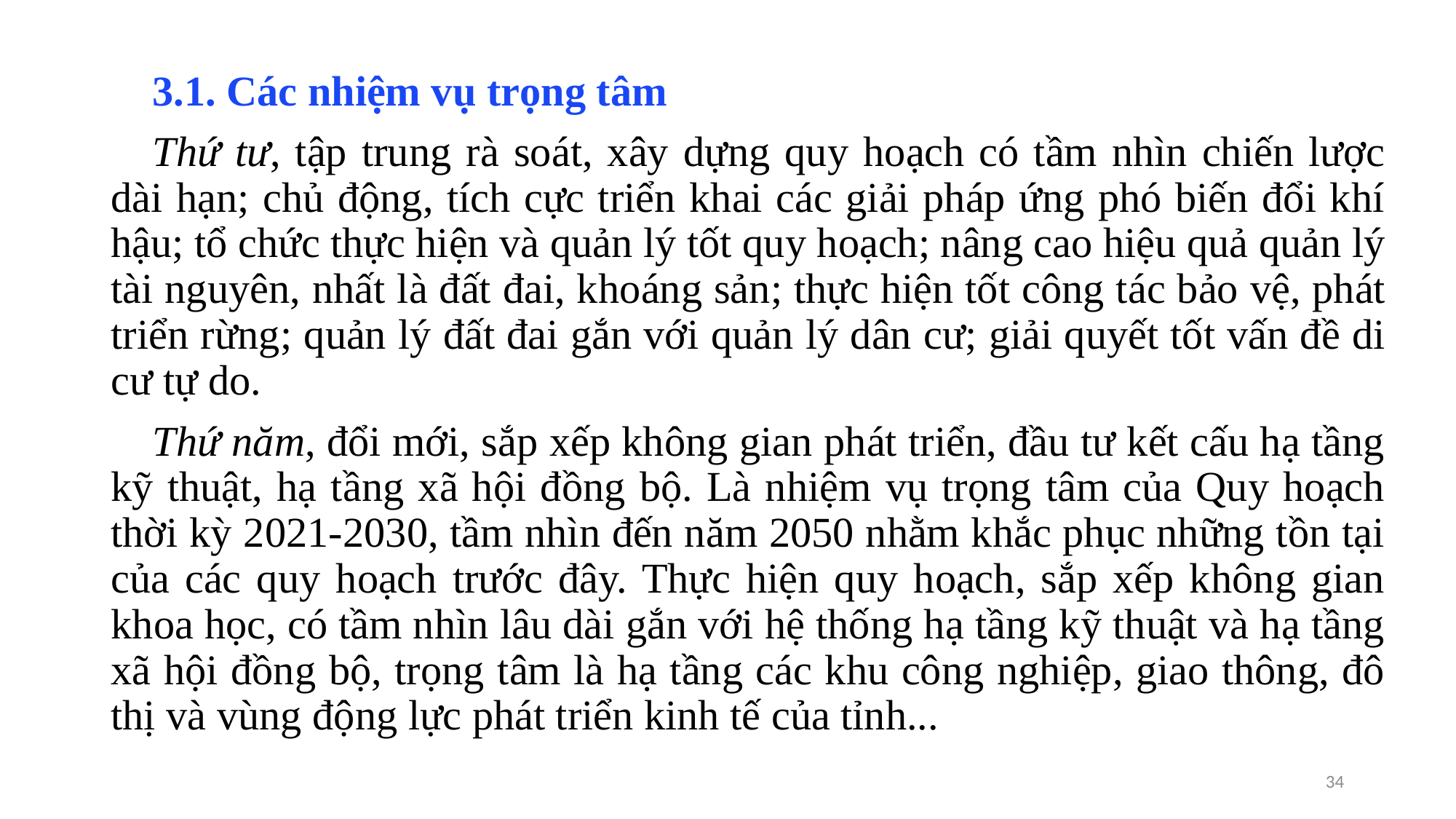

3.1. Các nhiệm vụ trọng tâm
Thứ tư, tập trung rà soát, xây dựng quy hoạch có tầm nhìn chiến lược dài hạn; chủ động, tích cực triển khai các giải pháp ứng phó biến đổi khí hậu; tổ chức thực hiện và quản lý tốt quy hoạch; nâng cao hiệu quả quản lý tài nguyên, nhất là đất đai, khoáng sản; thực hiện tốt công tác bảo vệ, phát triển rừng; quản lý đất đai gắn với quản lý dân cư; giải quyết tốt vấn đề di cư tự do.
Thứ năm, đổi mới, sắp xếp không gian phát triển, đầu tư kết cấu hạ tầng kỹ thuật, hạ tầng xã hội đồng bộ. Là nhiệm vụ trọng tâm của Quy hoạch thời kỳ 2021-2030, tầm nhìn đến năm 2050 nhằm khắc phục những tồn tại của các quy hoạch trước đây. Thực hiện quy hoạch, sắp xếp không gian khoa học, có tầm nhìn lâu dài gắn với hệ thống hạ tầng kỹ thuật và hạ tầng xã hội đồng bộ, trọng tâm là hạ tầng các khu công nghiệp, giao thông, đô thị và vùng động lực phát triển kinh tế của tỉnh...

34